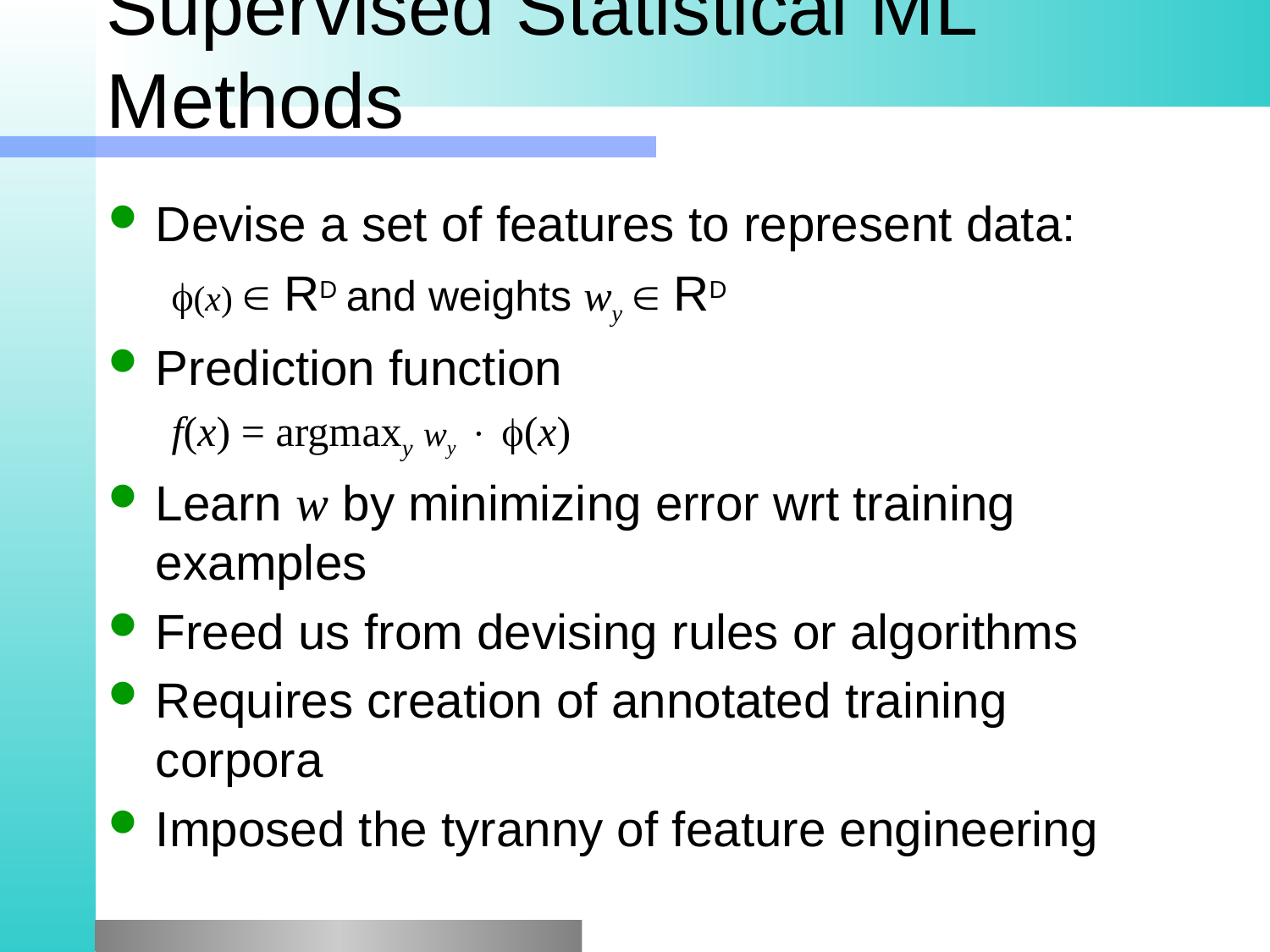

# Supervised Statistical ML Methods
Devise a set of features to represent data:
φ(x) ∈ RD and weights wy ∈ RD
Prediction function
f(x) = argmaxy wy ⋅ φ(x)
Learn w by minimizing error wrt training examples
Freed us from devising rules or algorithms
Requires creation of annotated training corpora
Imposed the tyranny of feature engineering